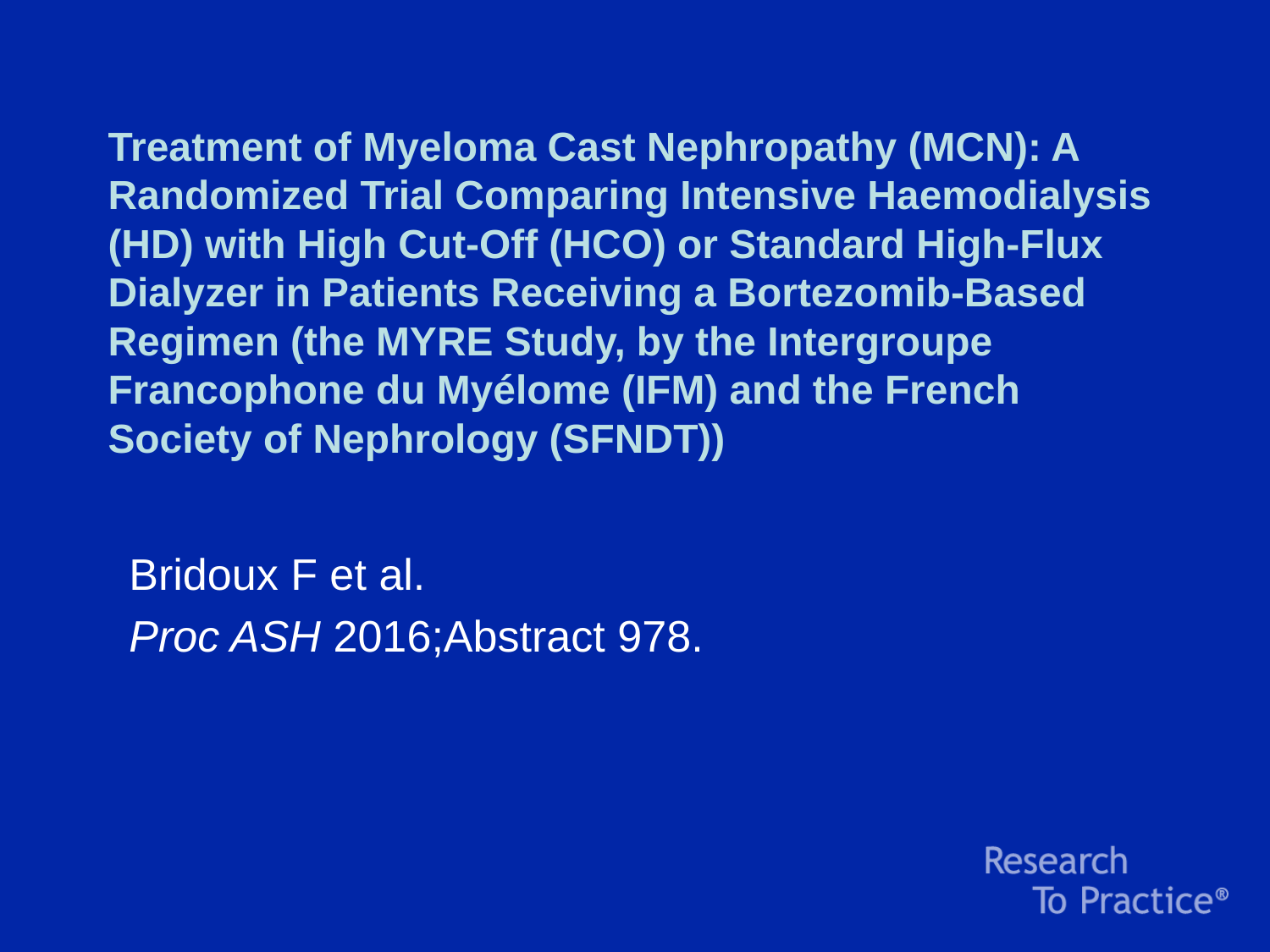

# Treatment of Myeloma Cast Nephropathy (MCN): A Randomized Trial Comparing Intensive Haemodialysis (HD) with High Cut-Off (HCO) or Standard High-Flux Dialyzer in Patients Receiving a Bortezomib-Based Regimen (the MYRE Study, by the Intergroupe Francophone du Myélome (IFM) and the French Society of Nephrology (SFNDT))
Bridoux F et al.
Proc ASH 2016;Abstract 978.